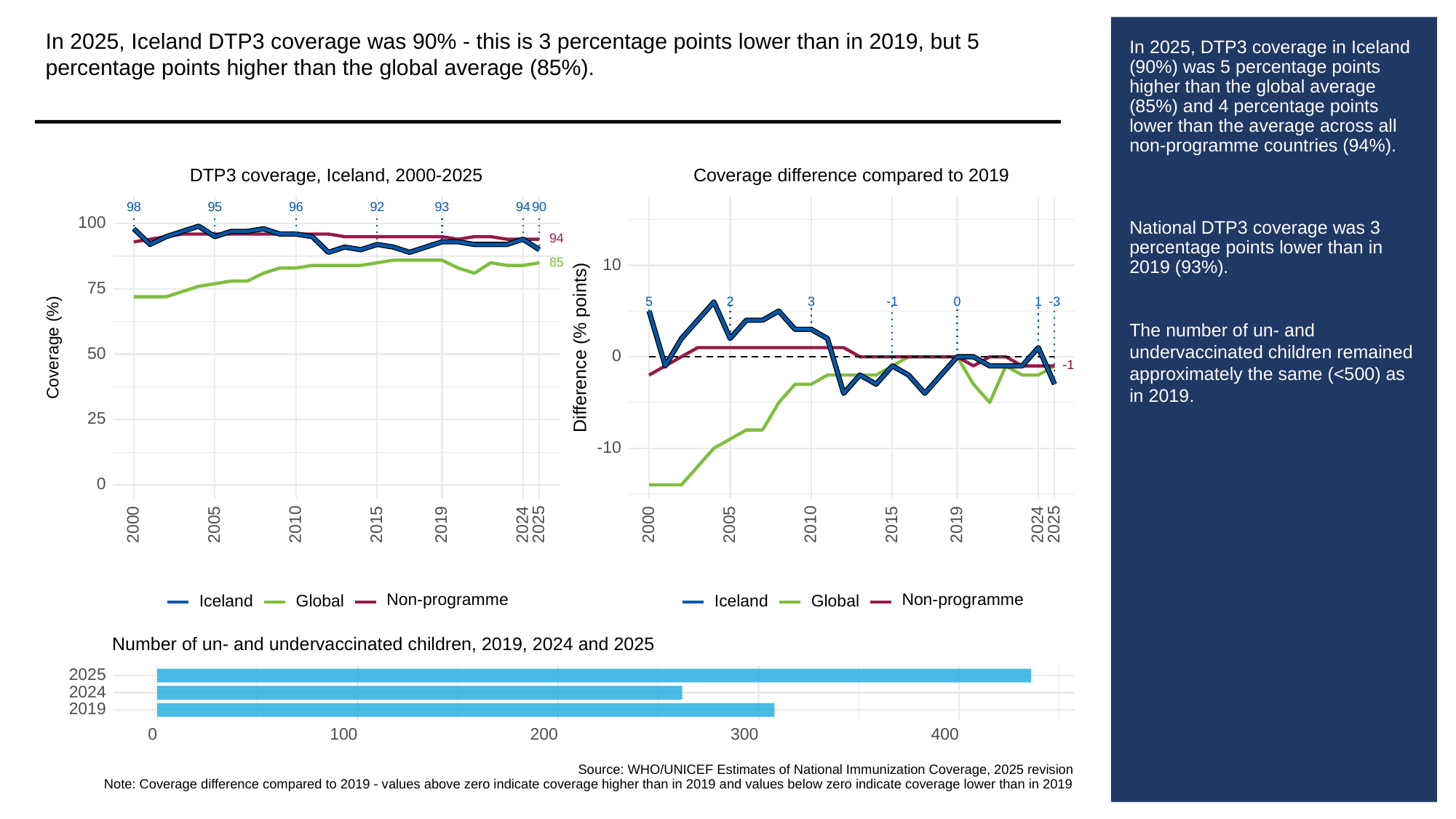

In 2025, Iceland DTP3 coverage was 90% - this is 3 percentage points lower than in 2019, but 5 percentage points higher than the global average (85%).
# In 2025, DTP3 coverage in Iceland (90%) was 5 percentage points higher than the global average (85%) and 4 percentage points lower than the average across all non-programme countries (94%).

National DTP3 coverage was 3 percentage points lower than in 2019 (93%).

The number of un- and undervaccinated children remained approximately the same (<500) as in 2019.

Coverage difference compared to 2019
DTP3 coverage, Iceland, 2000-2025

93
98
95
96
92
94
90
100

94

85
10

75

3
-3
0
2
-1
1
5

Difference (% points)
Coverage (%)

50
0

-1
-1

25

-10

0

2000
2005
2010
2015
2019
2024
2025
2000
2005
2010
2015
2019
2024
2025
Non-programme
Non-programme
Global
Global
Iceland
Iceland

Number of un- and undervaccinated children, 2019, 2024 and 2025

2025

2024

2019

300
0
100
200
400
Source: WHO/UNICEF Estimates of National Immunization Coverage, 2025 revision
Note: Coverage difference compared to 2019 - values above zero indicate coverage higher than in 2019 and values below zero indicate coverage lower than in 2019